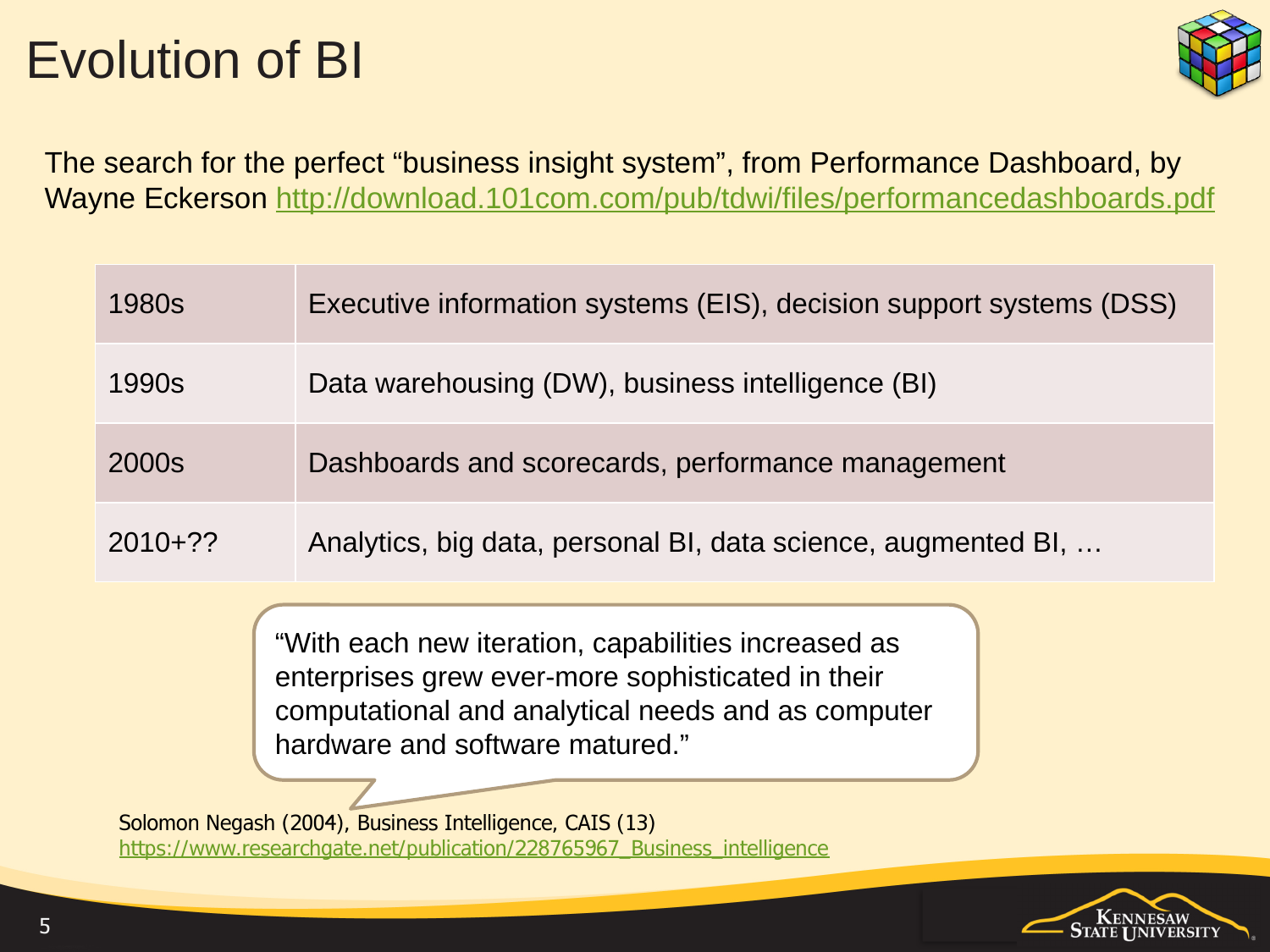

# Evolution of BI
The search for the perfect “business insight system”, from Performance Dashboard, by Wayne Eckerson http://download.101com.com/pub/tdwi/files/performancedashboards.pdf

| 1980s | Executive information systems (EIS), decision support systems (DSS) |
| --- | --- |
| 1990s | Data warehousing (DW), business intelligence (BI) |
| 2000s | Dashboards and scorecards, performance management |
| 2010+?? | Analytics, big data, personal BI, data science, augmented BI, … |
“With each new iteration, capabilities increased as enterprises grew ever-more sophisticated in their computational and analytical needs and as computer hardware and software matured.”
Solomon Negash (2004), Business Intelligence, CAIS (13) https://www.researchgate.net/publication/228765967_Business_intelligence
5